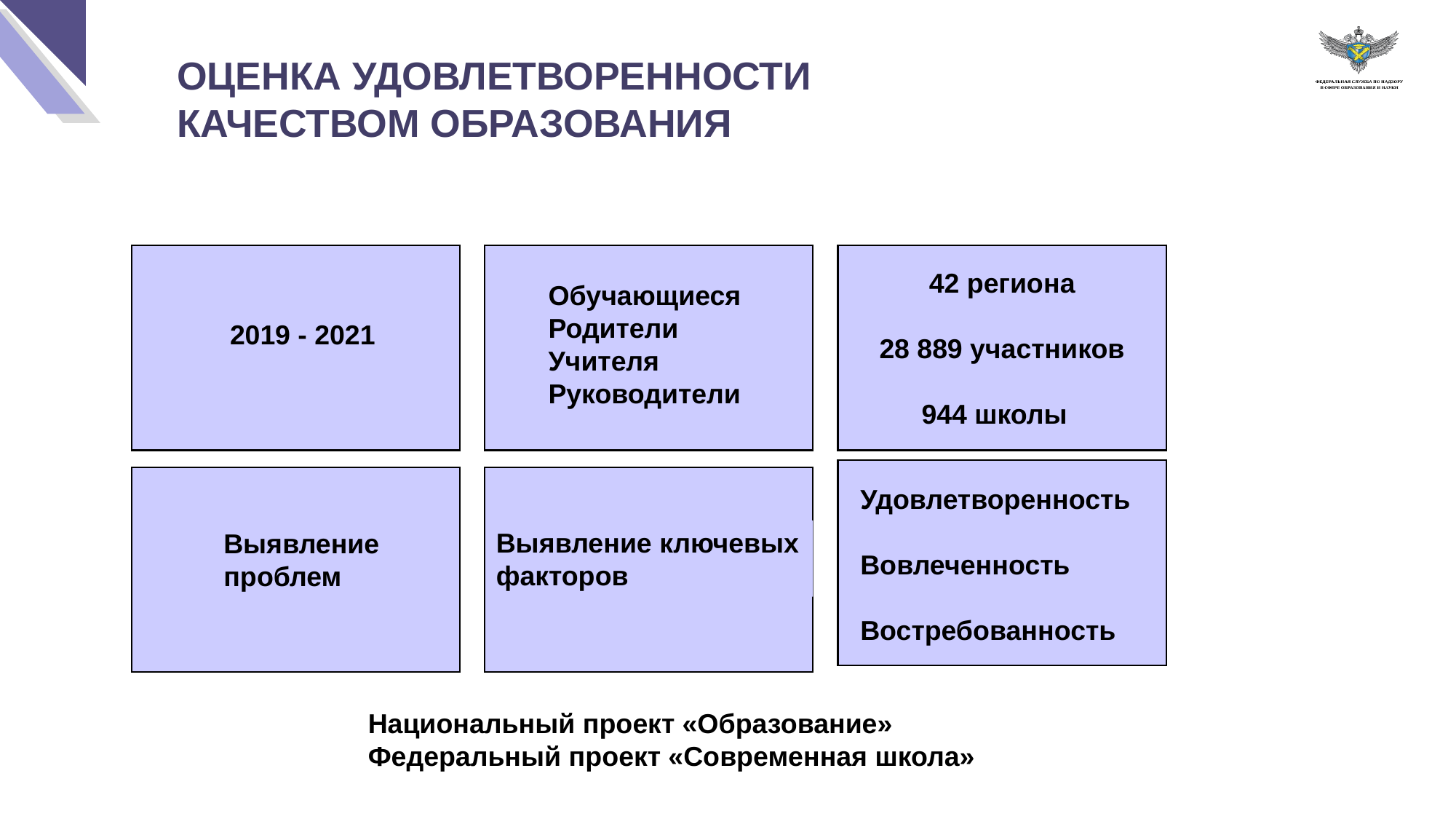

ОЦЕНКА УДОВЛЕТВОРЕННОСТИ КАЧЕСТВОМ ОБРАЗОВАНИЯ

42 региона

28 889 участников

944 школы
Обучающиеся
Родители
Учителя
Руководители
2019 - 2021

Удовлетворенность

Вовлеченность

Востребованность
Выявление ключевых
факторов
Выявление
проблем
Национальный проект «Образование»
Федеральный проект «Современная школа»